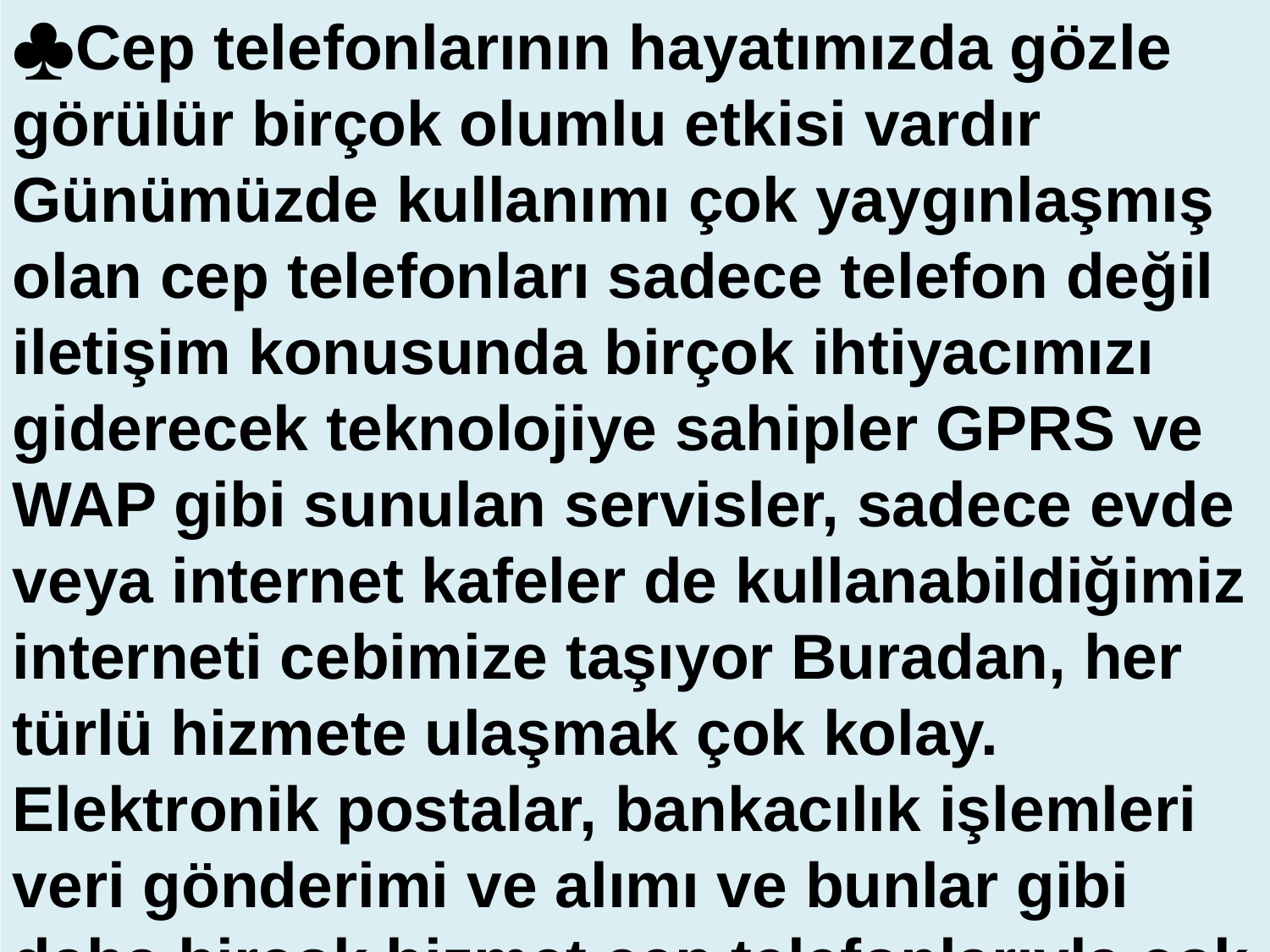

♣Cep telefonlarının hayatımızda gözle görülür birçok olumlu etkisi vardır Günümüzde kullanımı çok yaygınlaşmış olan cep telefonları sadece telefon değil iletişim konusunda birçok ihtiyacımızı giderecek teknolojiye sahipler GPRS ve WAP gibi sunulan servisler, sadece evde veya internet kafeler de kullanabildiğimiz interneti cebimize taşıyor Buradan, her türlü hizmete ulaşmak çok kolay. Elektronik postalar, bankacılık işlemleri veri gönderimi ve alımı ve bunlar gibi daha birçok hizmet cep telefonlarıyla çok daha kolay hale gelmiştir. Faks özellikli olan cep telefonları bütün bu özelliklerin üzerine faks hizmetini de cebiniz kadar yakın bir mesafeye taşımaktadır.